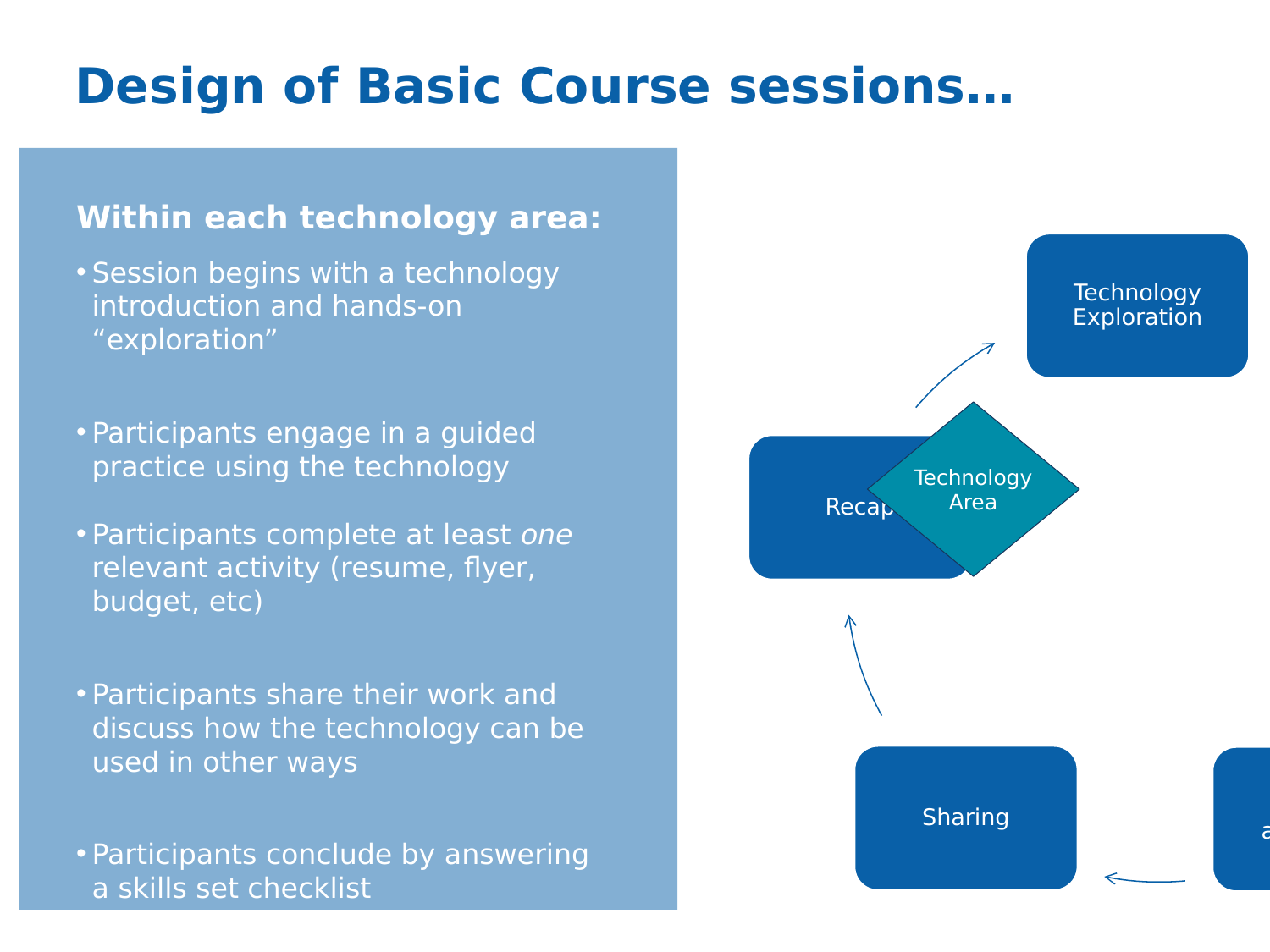

# Design of Basic Course sessions…

Within each technology area:

Session begins with a technology introduction and hands-on “exploration”

Participants engage in a guided practice using the technology

Participants complete at least one relevant activity (resume, flyer, budget, etc)

Participants share their work and discuss how the technology can be used in other ways

Participants conclude by answering a skills set checklist

Technology Exploration
Guided Practice
Activity application
Sharing
Recap
Technology
Area